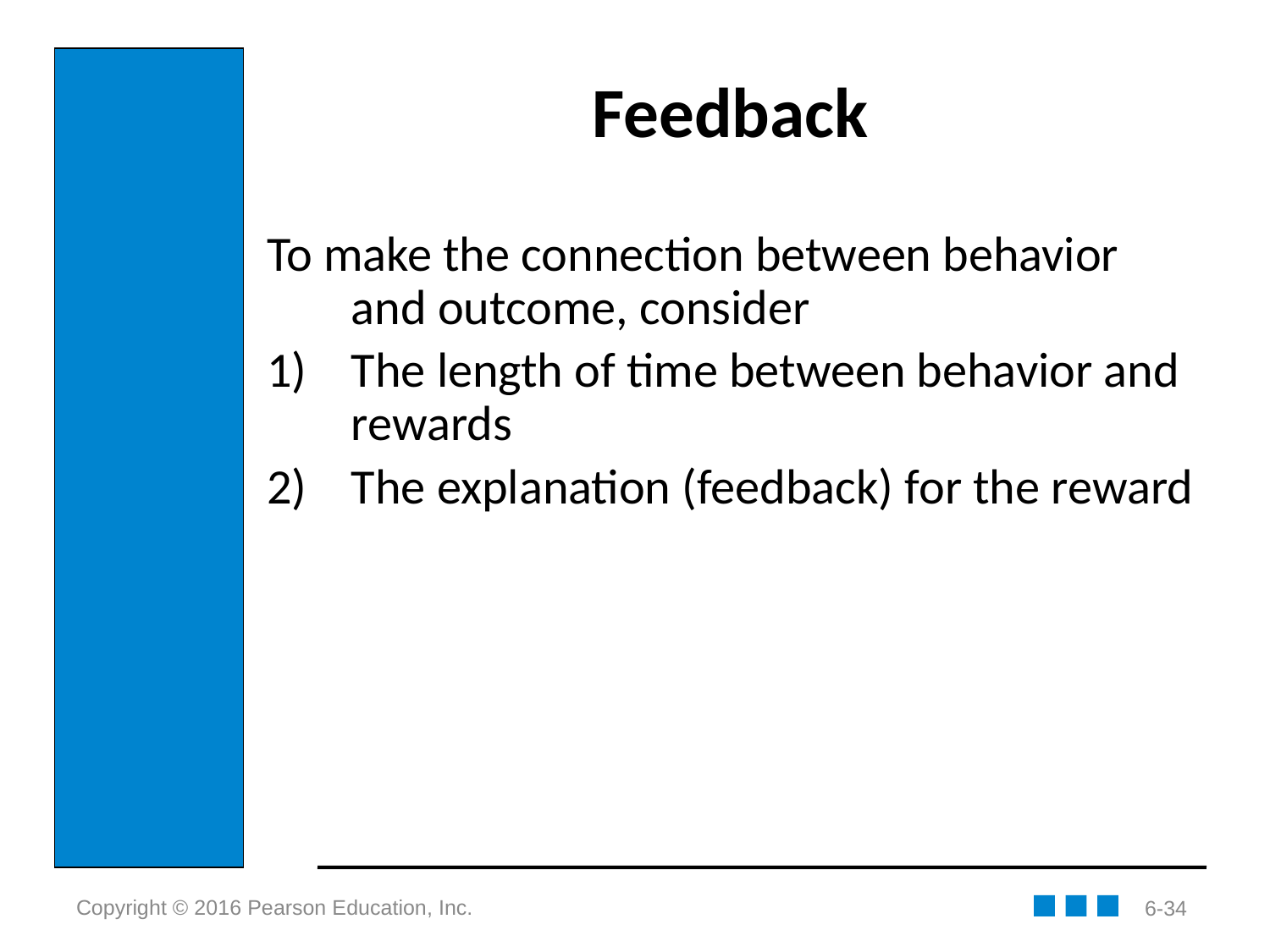

# Feedback

To make the connection between behavior and outcome, consider
The length of time between behavior and rewards
The explanation (feedback) for the reward

6-34
Copyright © 2016 Pearson Education, Inc.